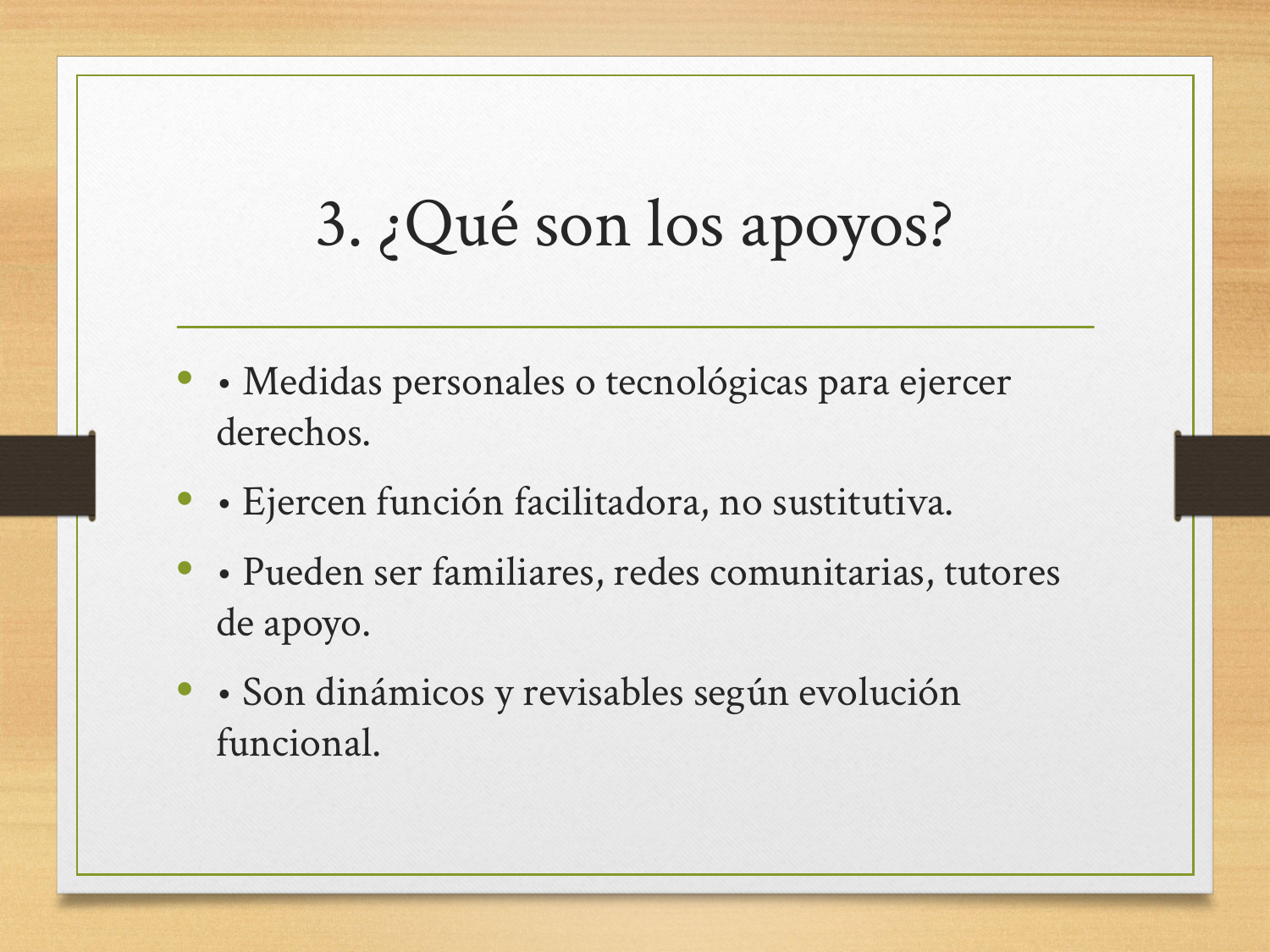

# 3. ¿Qué son los apoyos?
• Medidas personales o tecnológicas para ejercer derechos.
• Ejercen función facilitadora, no sustitutiva.
• Pueden ser familiares, redes comunitarias, tutores de apoyo.
• Son dinámicos y revisables según evolución funcional.